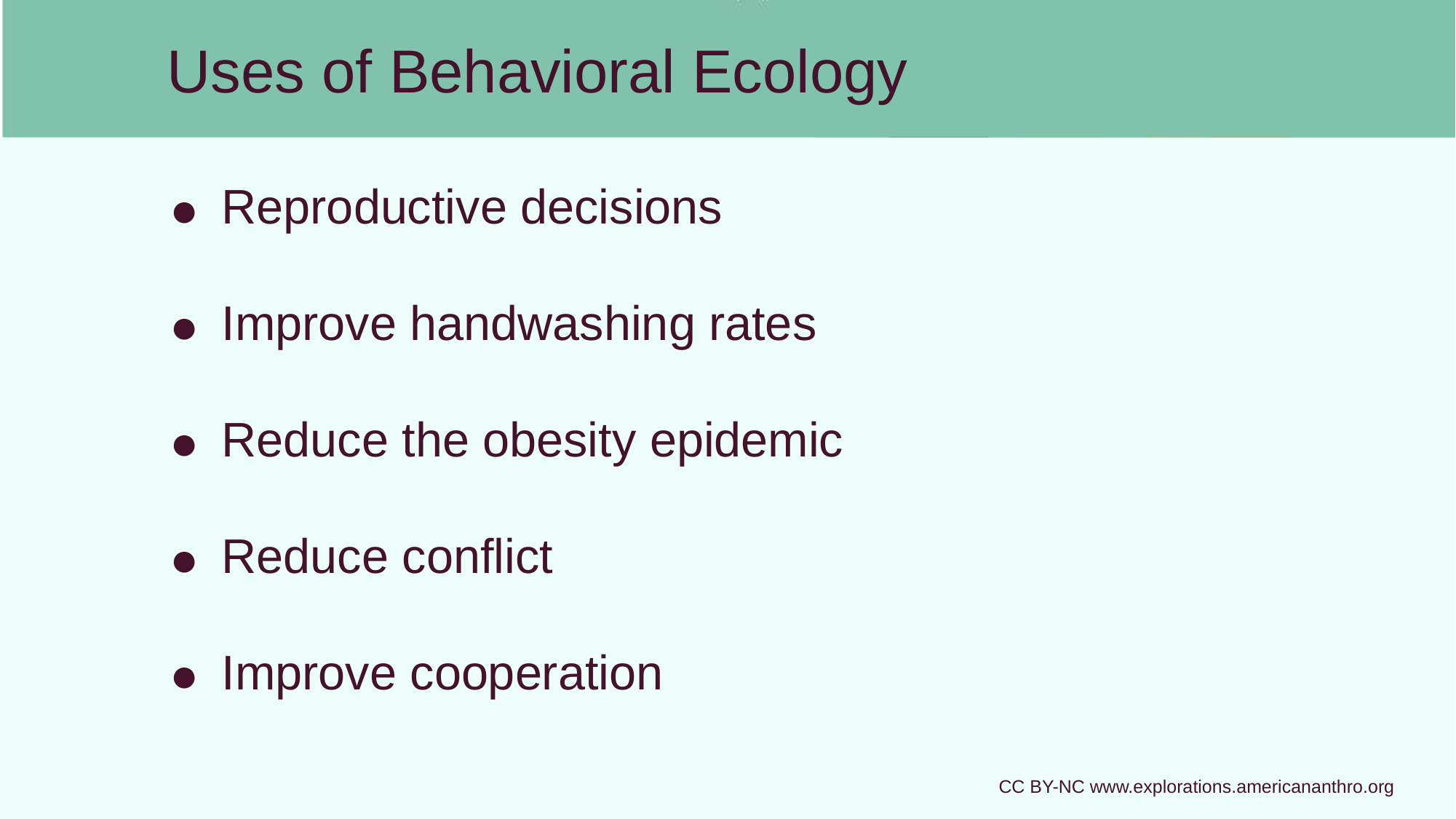

# Uses of Behavioral Ecology
Reproductive decisions

Improve handwashing rates

Reduce the obesity epidemic

Reduce conflict

Improve cooperation